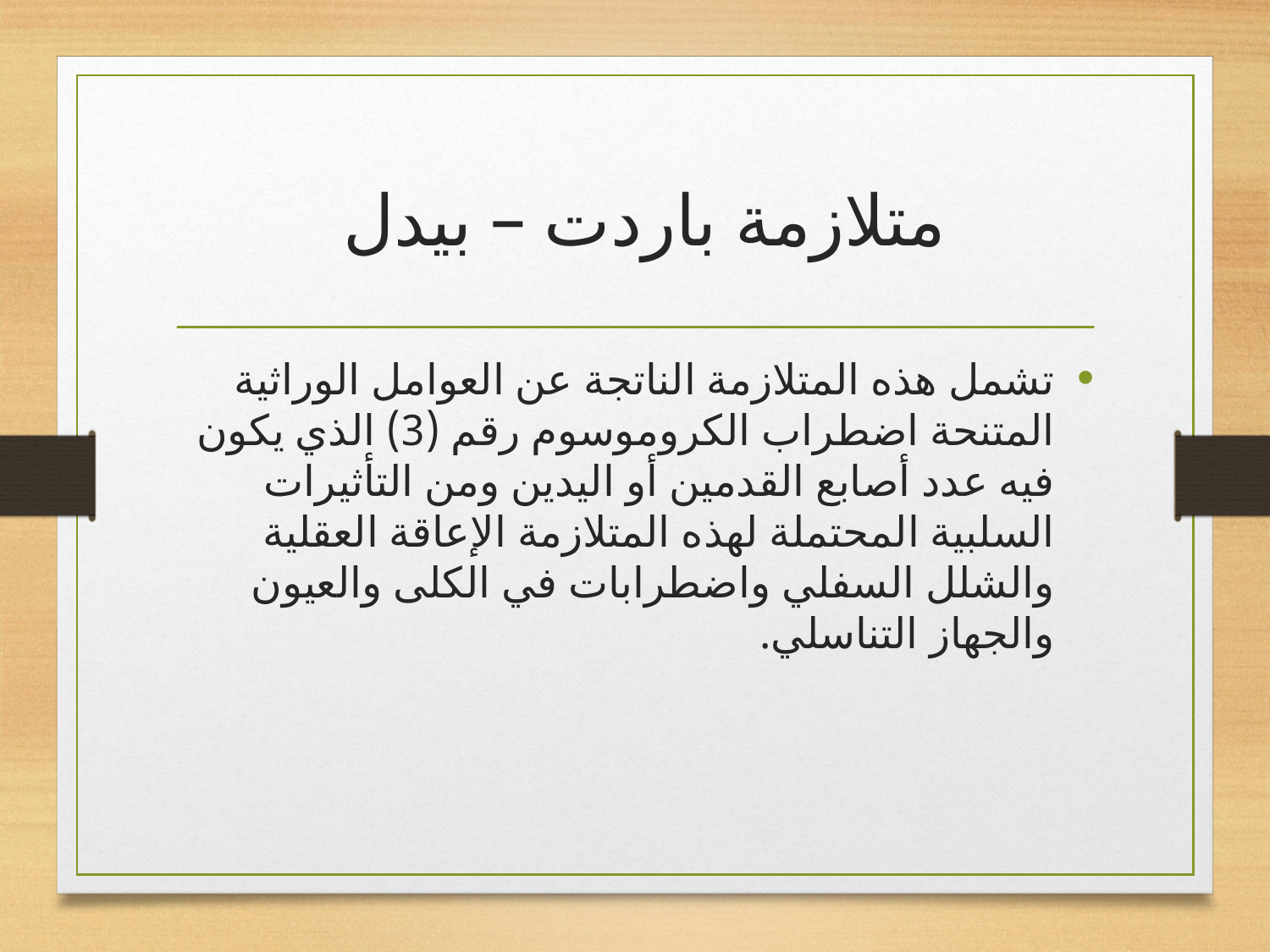

# متلازمة باردت – بيدل
تشمل هذه المتلازمة الناتجة عن العوامل الوراثية المتنحة اضطراب الكروموسوم رقم (3) الذي يكون فيه عدد أصابع القدمين أو اليدين ومن التأثيرات السلبية المحتملة لهذه المتلازمة الإعاقة العقلية والشلل السفلي واضطرابات في الكلى والعيون والجهاز التناسلي.